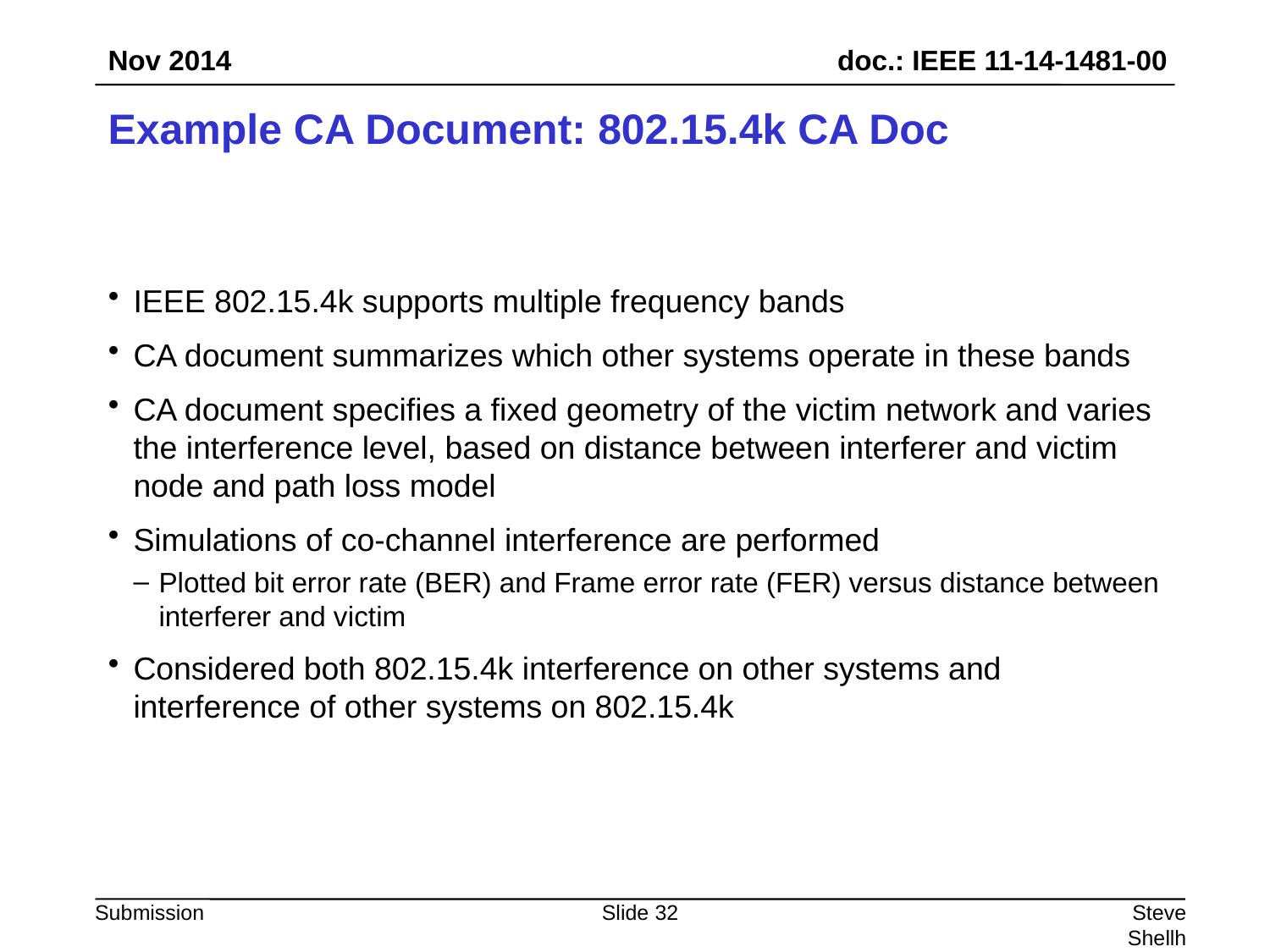

Nov 2014
# Example CA Document: 802.15.4k CA Doc
IEEE 802.15.4k supports multiple frequency bands
CA document summarizes which other systems operate in these bands
CA document specifies a fixed geometry of the victim network and varies the interference level, based on distance between interferer and victim node and path loss model
Simulations of co-channel interference are performed
Plotted bit error rate (BER) and Frame error rate (FER) versus distance between interferer and victim
Considered both 802.15.4k interference on other systems and interference of other systems on 802.15.4k

Slide 32
Steve Shellhammer, Qualcomm